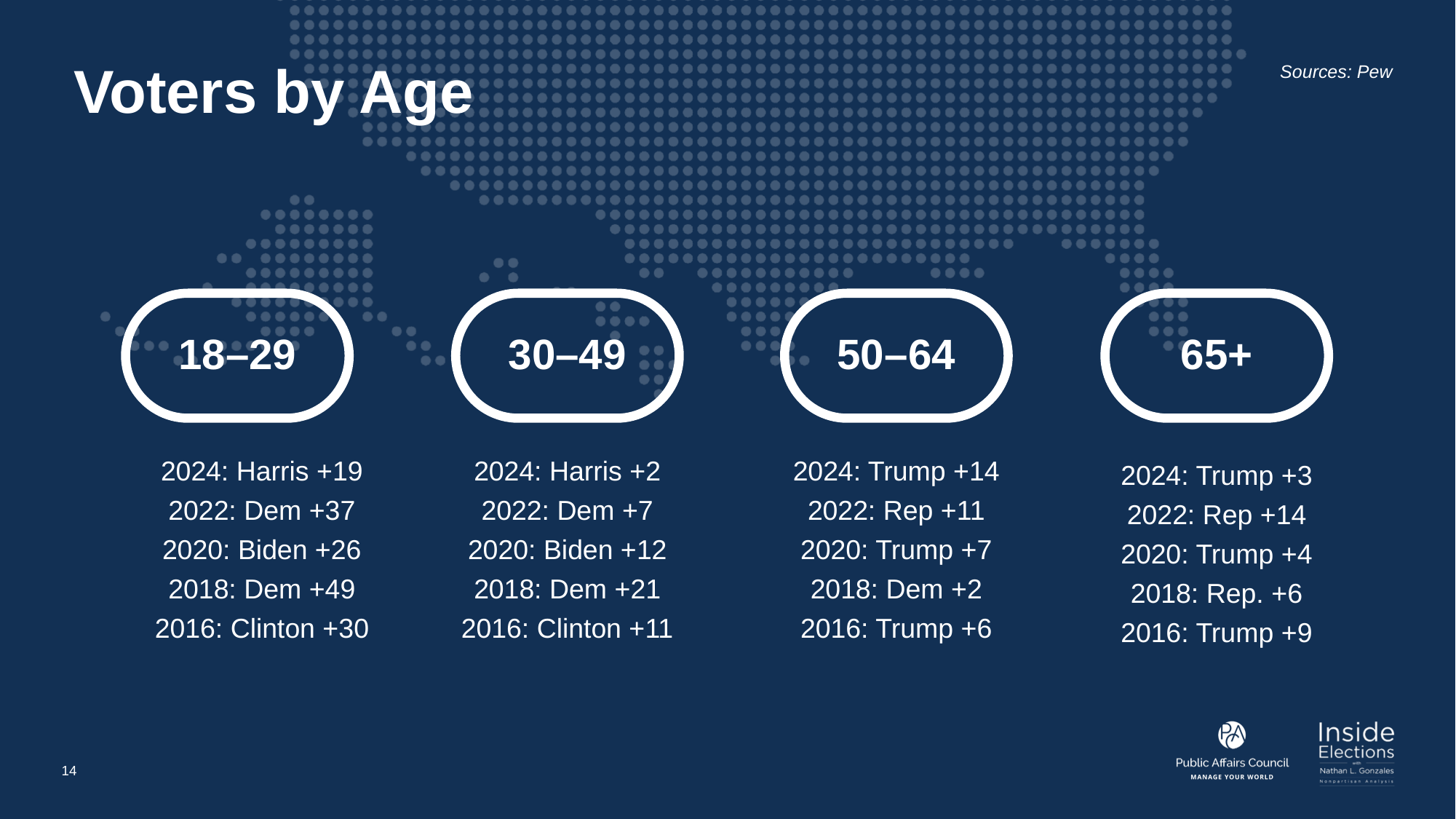

# Voters by Age
Sources: Pew

18–29
30–49
50–64
65+
2024: Harris +19
2022: Dem +37
2020: Biden +26
2018: Dem +49
2016: Clinton +30
2024: Harris +2
2022: Dem +7
2020: Biden +12
2018: Dem +21
2016: Clinton +11
2024: Trump +14
2022: Rep +11
2020: Trump +7
2018: Dem +2
2016: Trump +6
2024: Trump +3
2022: Rep +14
2020: Trump +4
2018: Rep. +6
2016: Trump +9